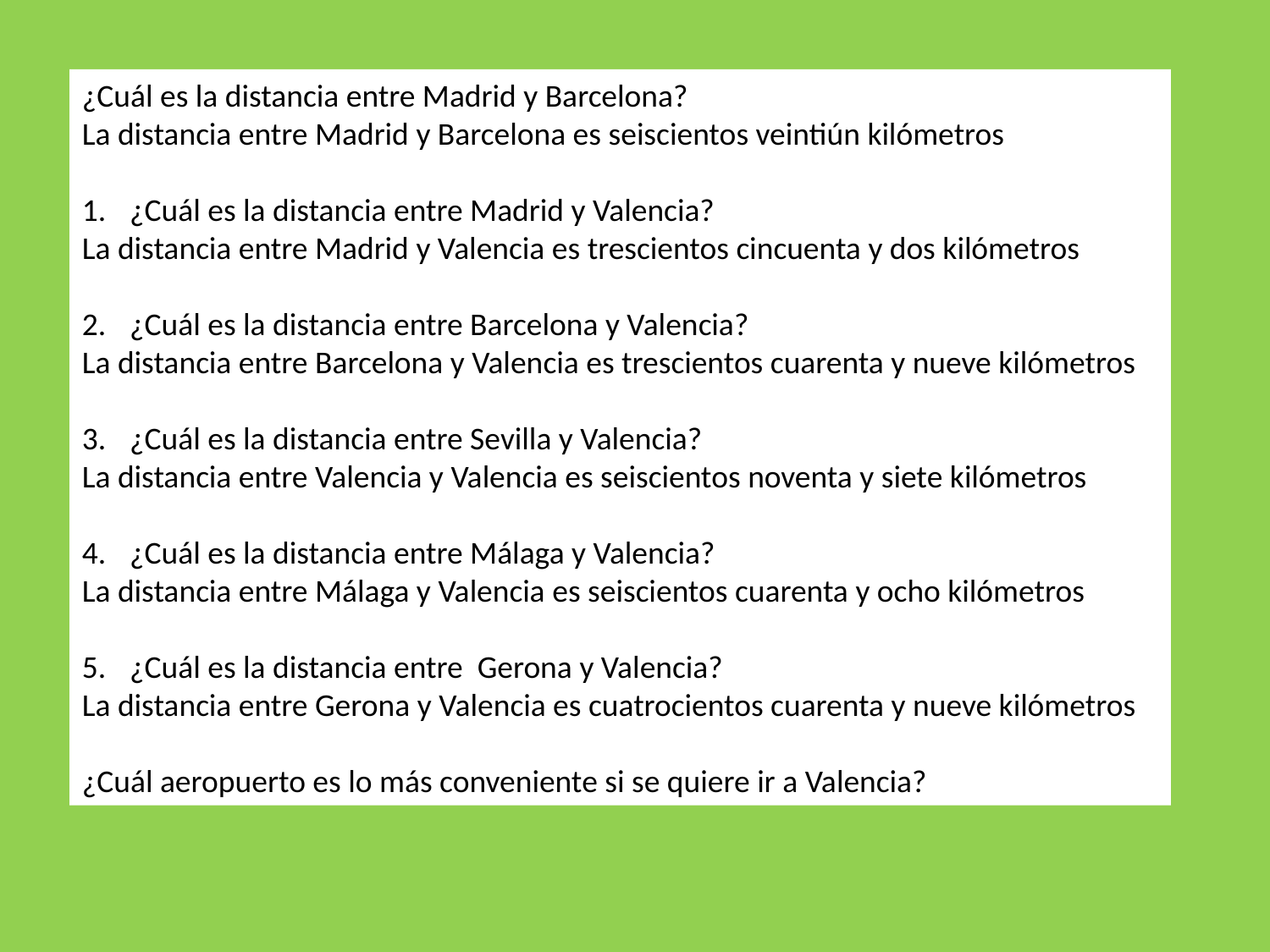

¿Cuál es la distancia entre Madrid y Barcelona?
La distancia entre Madrid y Barcelona es seiscientos veintiún kilómetros

¿Cuál es la distancia entre Madrid y Valencia?
La distancia entre Madrid y Valencia es trescientos cincuenta y dos kilómetros

2.	¿Cuál es la distancia entre Barcelona y Valencia?
La distancia entre Barcelona y Valencia es trescientos cuarenta y nueve kilómetros

3.	¿Cuál es la distancia entre Sevilla y Valencia?
La distancia entre Valencia y Valencia es seiscientos noventa y siete kilómetros

4.	¿Cuál es la distancia entre Málaga y Valencia?
La distancia entre Málaga y Valencia es seiscientos cuarenta y ocho kilómetros

¿Cuál es la distancia entre  Gerona y Valencia?
La distancia entre Gerona y Valencia es cuatrocientos cuarenta y nueve kilómetros

¿Cuál aeropuerto es lo más conveniente si se quiere ir a Valencia?